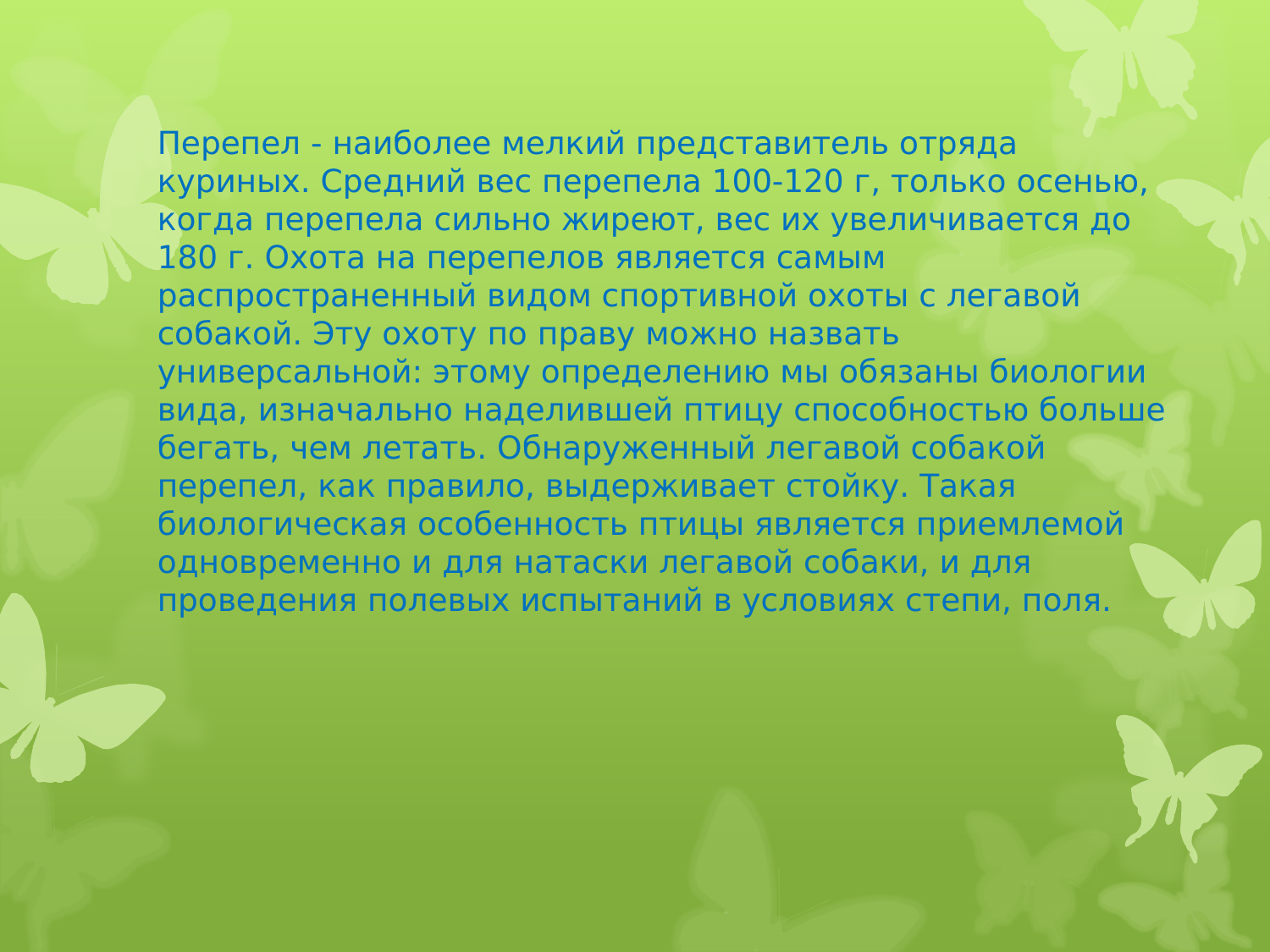

Перепел - наиболее мелкий представитель отряда куриных. Средний вес перепела 100-120 г, только осенью, когда перепела сильно жиреют, вес их увеличивается до 180 г. Охота на перепелов является самым распространенный видом спортивной охоты с легавой собакой. Эту охоту по праву можно назвать универсальной: этому определению мы обязаны биологии вида, изначально наделившей птицу способностью больше бегать, чем летать. Обнаруженный легавой собакой перепел, как правило, выдерживает стойку. Такая биологическая особенность птицы является приемлемой одновременно и для натаски легавой собаки, и для проведения полевых испытаний в условиях степи, поля.